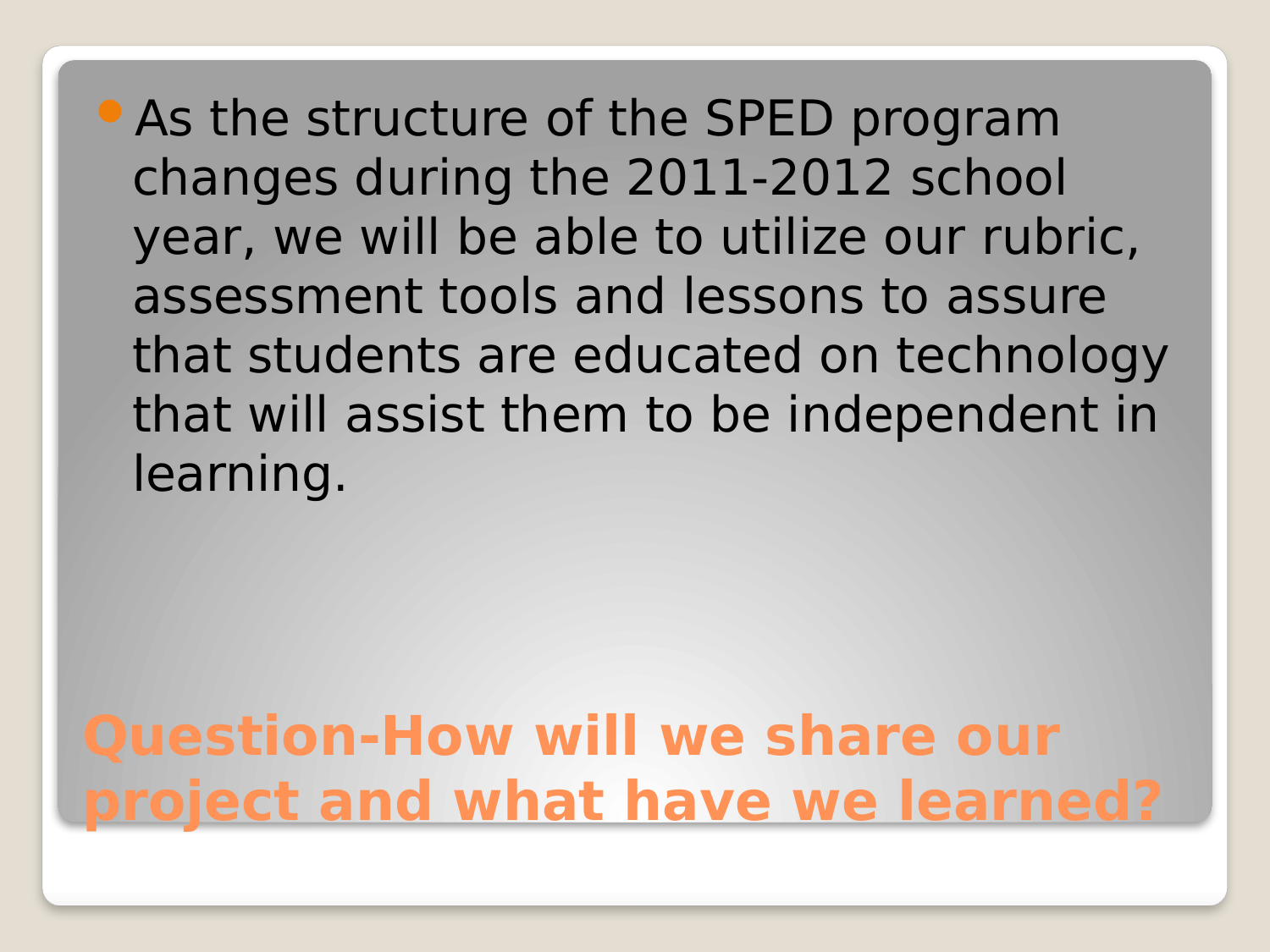

As the structure of the SPED program changes during the 2011-2012 school year, we will be able to utilize our rubric, assessment tools and lessons to assure that students are educated on technology that will assist them to be independent in learning.
# Question-How will we share our project and what have we learned?